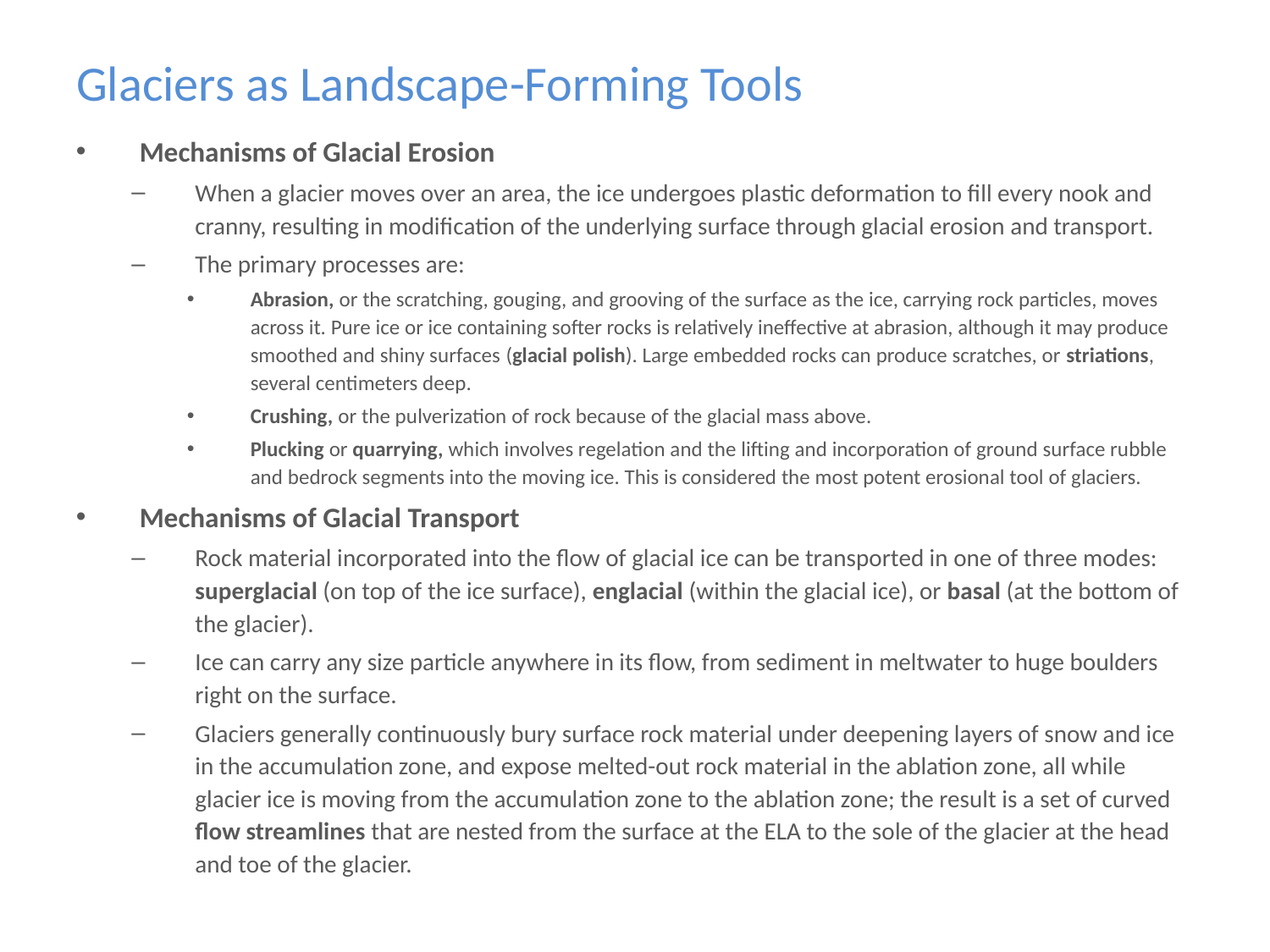

# Glaciers as Landscape-Forming Tools

Mechanisms of Glacial Erosion
When a glacier moves over an area, the ice undergoes plastic deformation to fill every nook and cranny, resulting in modification of the underlying surface through glacial erosion and transport.
The primary processes are:
Abrasion, or the scratching, gouging, and grooving of the surface as the ice, carrying rock particles, moves across it. Pure ice or ice containing softer rocks is relatively ineffective at abrasion, although it may produce smoothed and shiny surfaces (glacial polish). Large embedded rocks can produce scratches, or striations, several centimeters deep.
Crushing, or the pulverization of rock because of the glacial mass above.
Plucking or quarrying, which involves regelation and the lifting and incorporation of ground surface rubble and bedrock segments into the moving ice. This is considered the most potent erosional tool of glaciers.
Mechanisms of Glacial Transport
Rock material incorporated into the flow of glacial ice can be transported in one of three modes: superglacial (on top of the ice surface), englacial (within the glacial ice), or basal (at the bottom of the glacier).
Ice can carry any size particle anywhere in its flow, from sediment in meltwater to huge boulders right on the surface.
Glaciers generally continuously bury surface rock material under deepening layers of snow and ice in the accumulation zone, and expose melted-out rock material in the ablation zone, all while glacier ice is moving from the accumulation zone to the ablation zone; the result is a set of curved flow streamlines that are nested from the surface at the ELA to the sole of the glacier at the head and toe of the glacier.